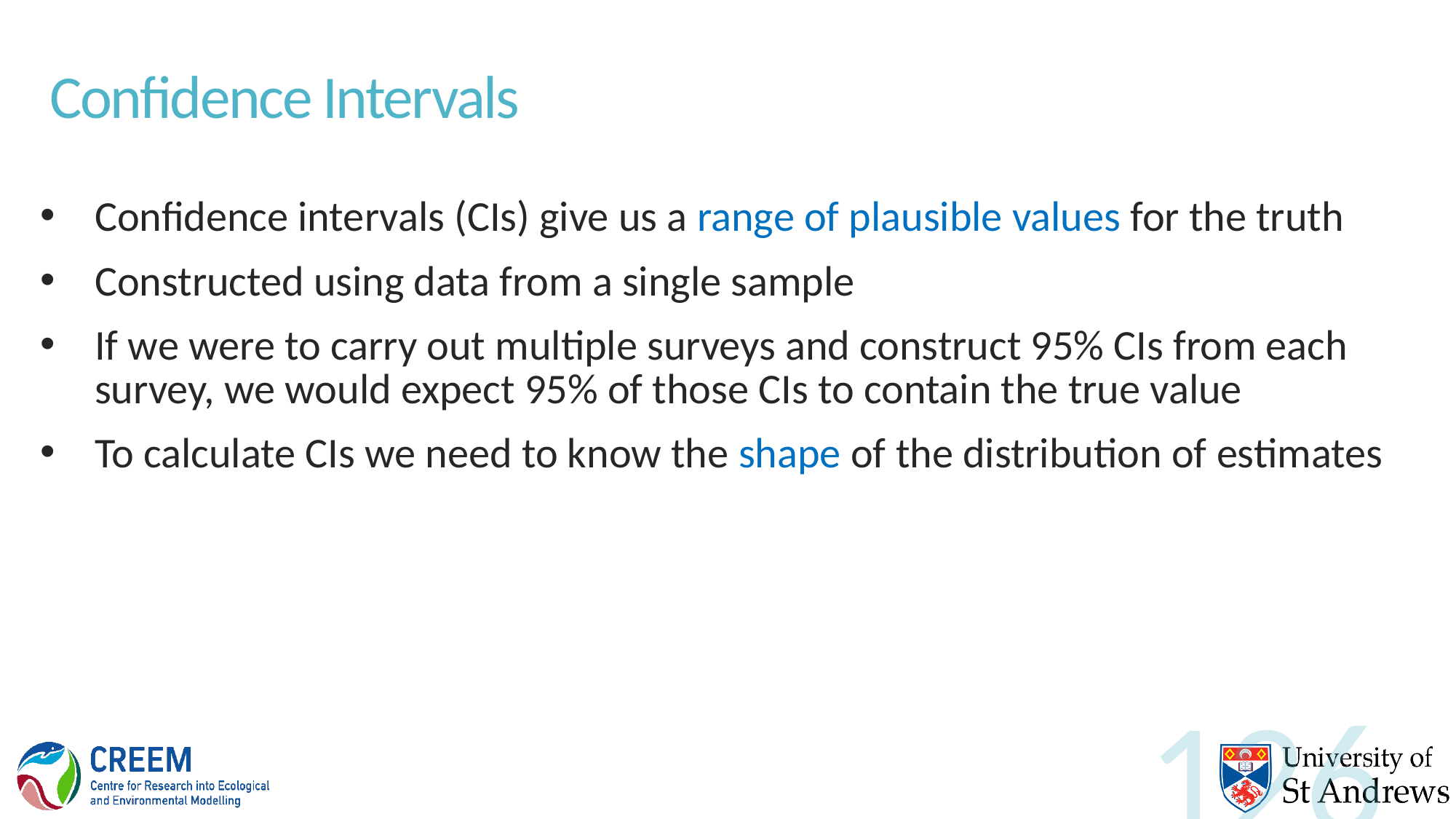

# Confidence Intervals
Confidence intervals (CIs) give us a range of plausible values for the truth
Constructed using data from a single sample
If we were to carry out multiple surveys and construct 95% CIs from each survey, we would expect 95% of those CIs to contain the true value
To calculate CIs we need to know the shape of the distribution of estimates
126